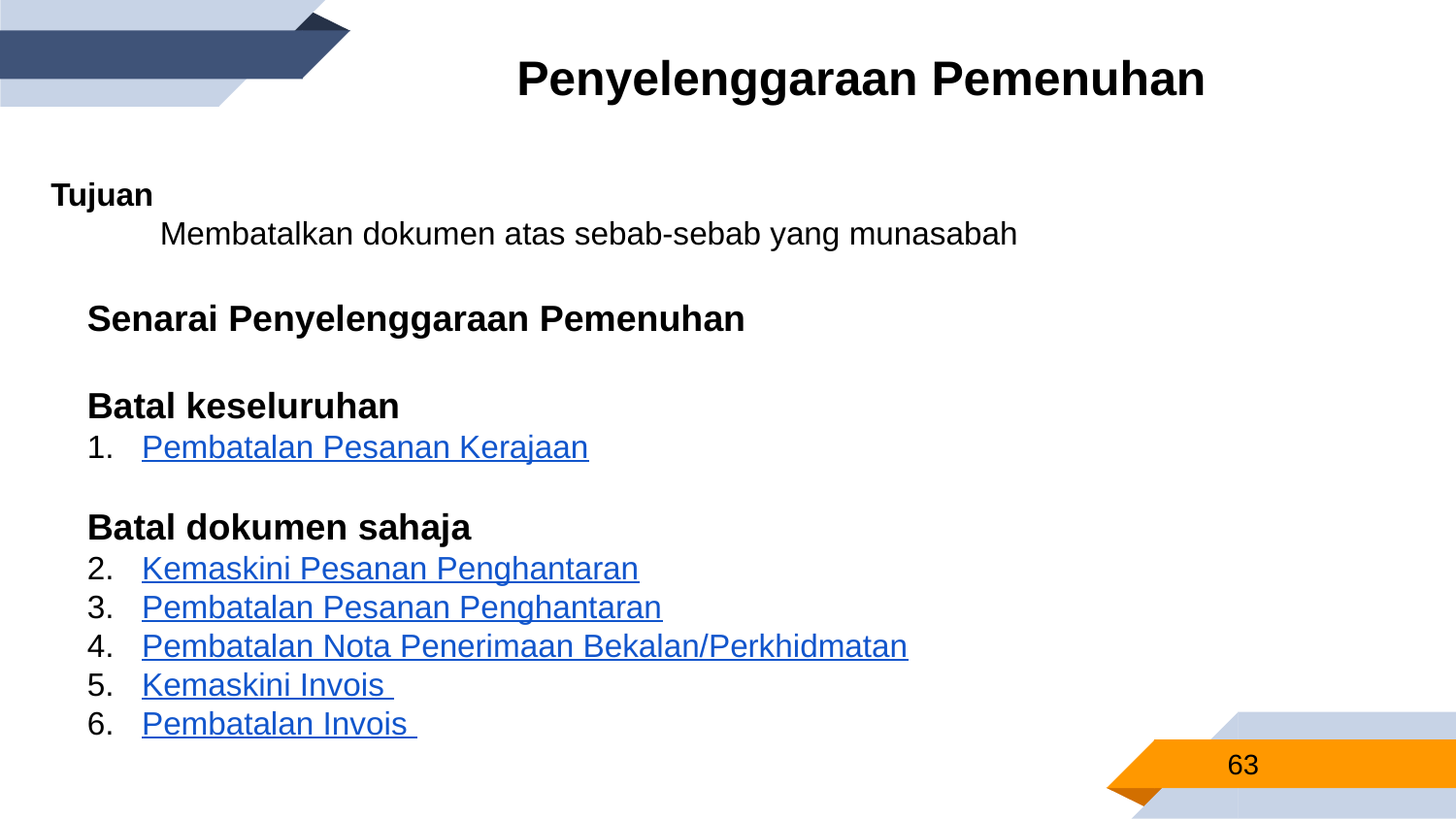

Penyelenggaraan Pemenuhan
Tujuan
Membatalkan dokumen atas sebab-sebab yang munasabah

Senarai Penyelenggaraan Pemenuhan

Batal keseluruhan
Pembatalan Pesanan Kerajaan

Batal dokumen sahaja
Kemaskini Pesanan Penghantaran
Pembatalan Pesanan Penghantaran
Pembatalan Nota Penerimaan Bekalan/Perkhidmatan
Kemaskini Invois
Pembatalan Invois

63